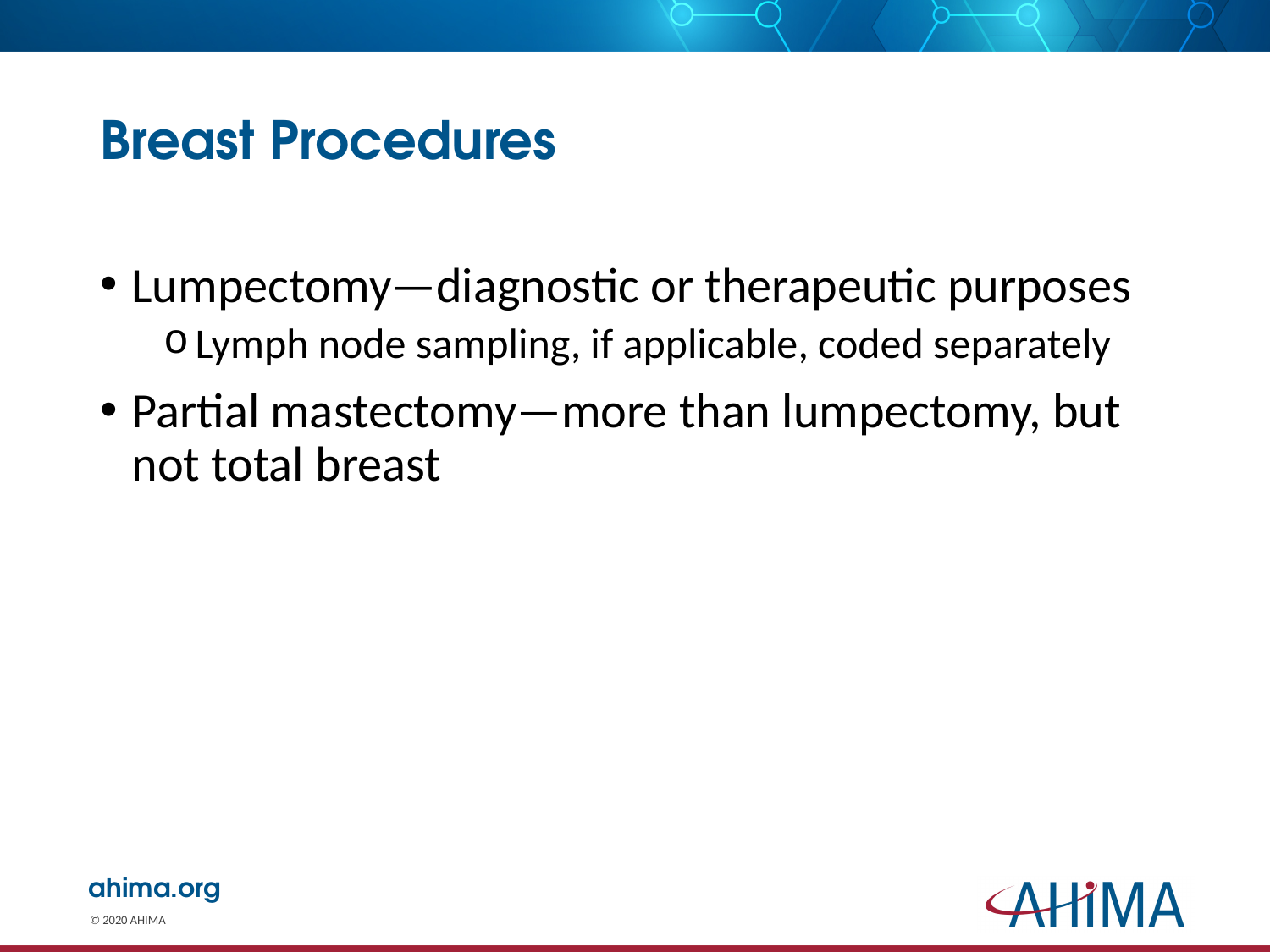

# Breast Procedures
Lumpectomy—diagnostic or therapeutic purposes
Lymph node sampling, if applicable, coded separately
Partial mastectomy—more than lumpectomy, but not total breast